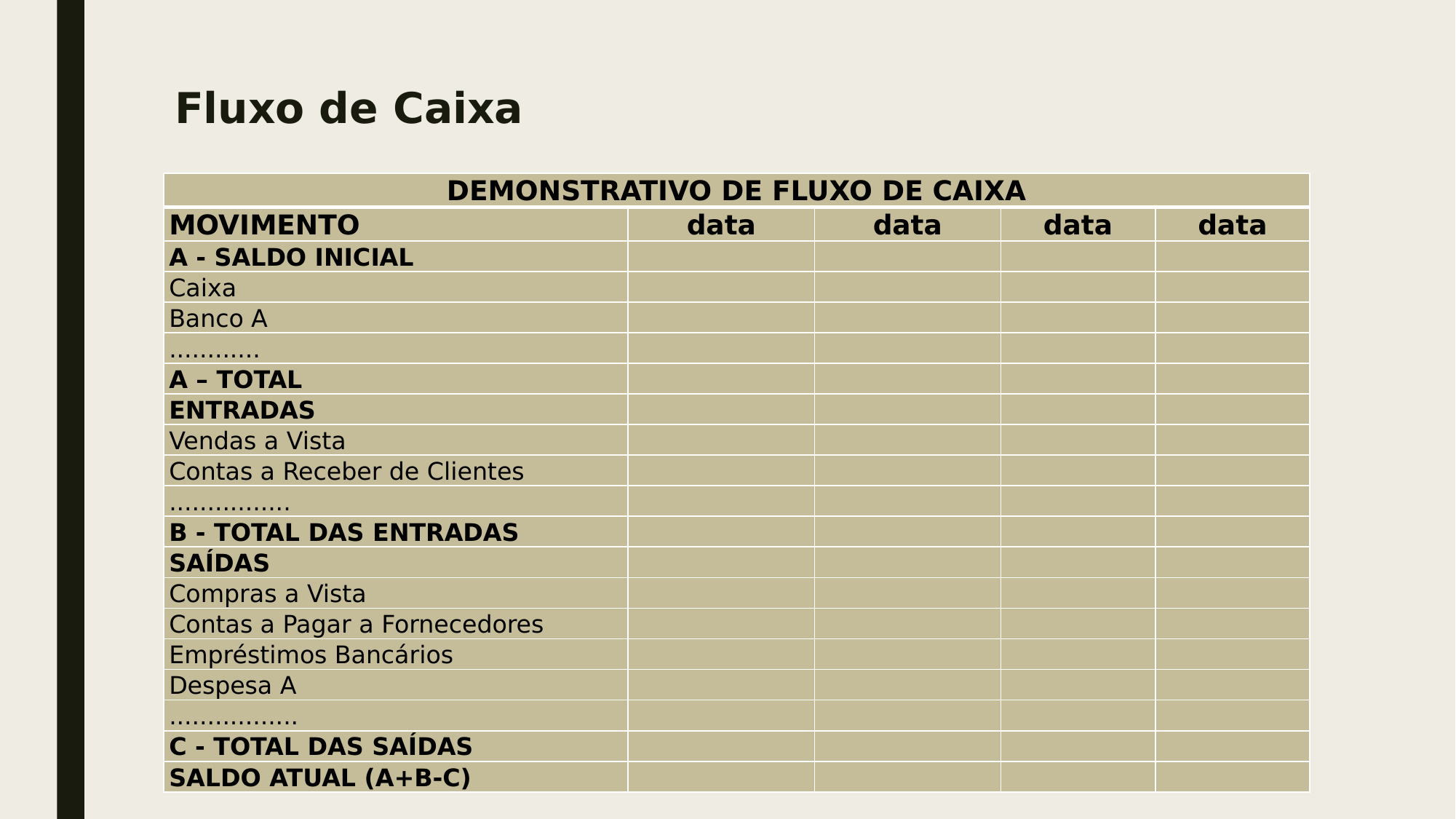

# Fluxo de Caixa
| DEMONSTRATIVO DE FLUXO DE CAIXA |  |  |  |  |
| --- | --- | --- | --- | --- |
| MOVIMENTO | data | data | data | data |
| A - SALDO INICIAL |  |  |  |  |
| Caixa |  |  |  |  |
| Banco A |  |  |  |  |
| ............ |  |  |  |  |
| A – TOTAL |  |  |  |  |
| ENTRADAS |  |  |  |  |
| Vendas a Vista |  |  |  |  |
| Contas a Receber de Clientes |  |  |  |  |
| ................ |  |  |  |  |
| B - TOTAL DAS ENTRADAS |  |  |  |  |
| SAÍDAS |  |  |  |  |
| Compras a Vista |  |  |  |  |
| Contas a Pagar a Fornecedores |  |  |  |  |
| Empréstimos Bancários |  |  |  |  |
| Despesa A |  |  |  |  |
| ................. |  |  |  |  |
| C - TOTAL DAS SAÍDAS |  |  |  |  |
| SALDO ATUAL (A+B-C) |  |  |  |  |